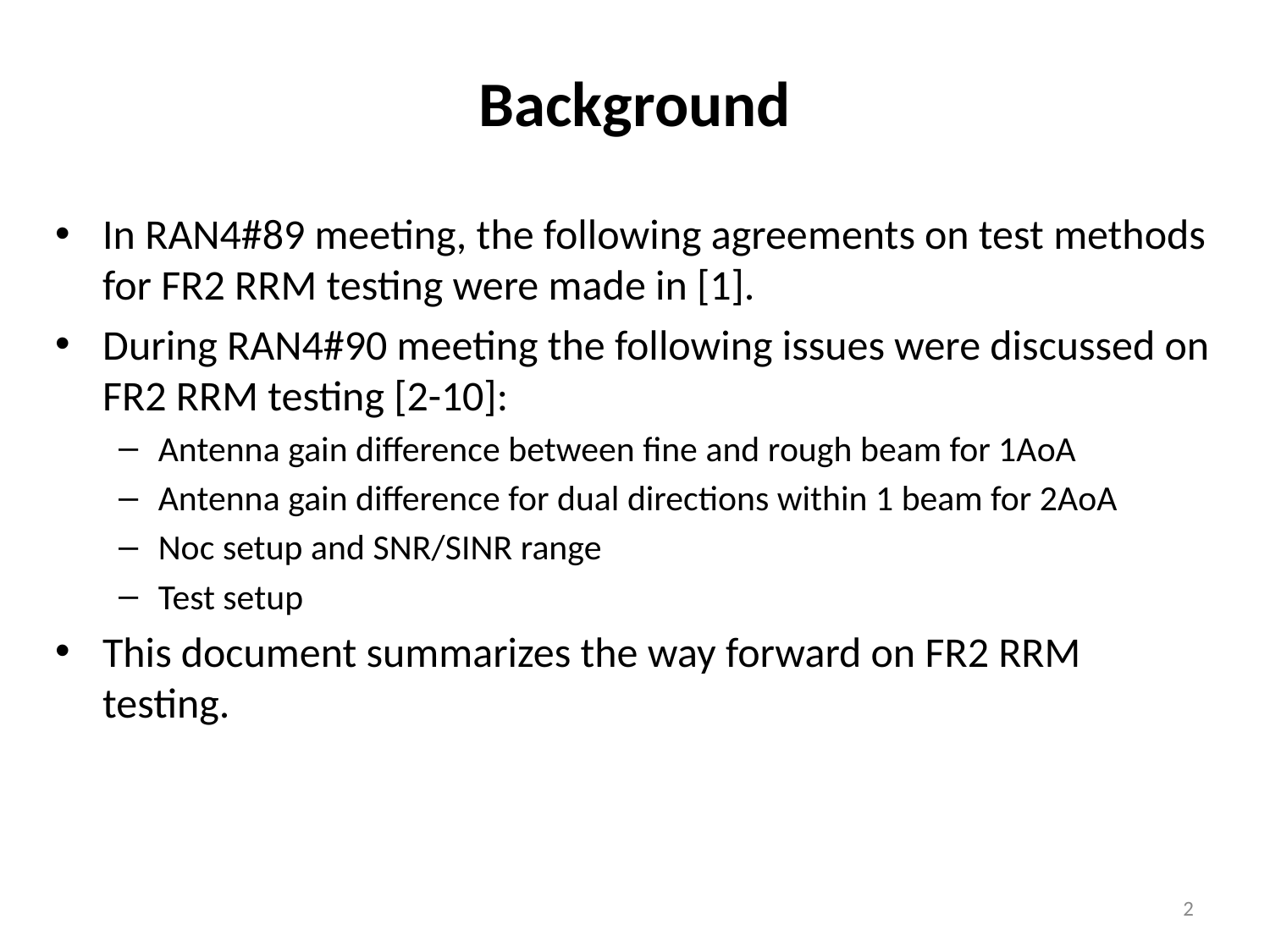

# Background
In RAN4#89 meeting, the following agreements on test methods for FR2 RRM testing were made in [1].
During RAN4#90 meeting the following issues were discussed on FR2 RRM testing [2-10]:
Antenna gain difference between fine and rough beam for 1AoA
Antenna gain difference for dual directions within 1 beam for 2AoA
Noc setup and SNR/SINR range
Test setup
This document summarizes the way forward on FR2 RRM testing.

2